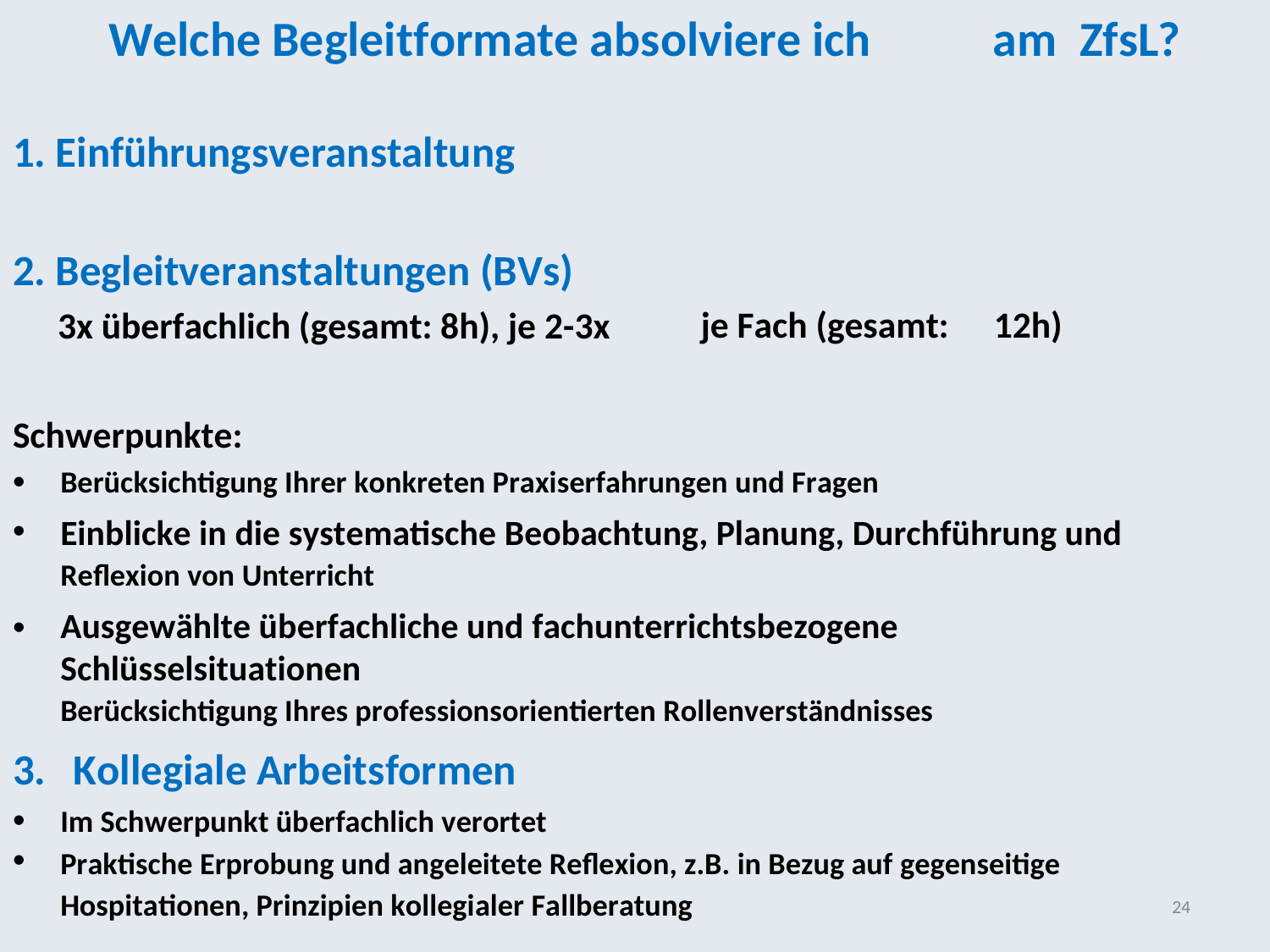

Welche Begleitformate absolviere ich
am
ZfsL?
1. Einführungsveranstaltung
2. Begleitveranstaltungen (BVs)
3x überfachlich (gesamt: 8h), je 2-3x
je Fach (gesamt:
12h)
Schwerpunkte:
•
•
Berücksichtigung Ihrer konkreten Praxiserfahrungen und Fragen
Einblicke in die systematische Beobachtung, Planung, Durchführung und
Reflexion von Unterricht
Ausgewählte überfachliche und fachunterrichtsbezogene Schlüsselsituationen
Berücksichtigung Ihres professionsorientierten Rollenverständnisses
•
3.
•
•
Kollegiale Arbeitsformen
Im Schwerpunkt überfachlich verortet
Praktische Erprobung und angeleitete Reflexion, z.B. in Bezug auf gegenseitige
Hospitationen, Prinzipien kollegialer Fallberatung
24